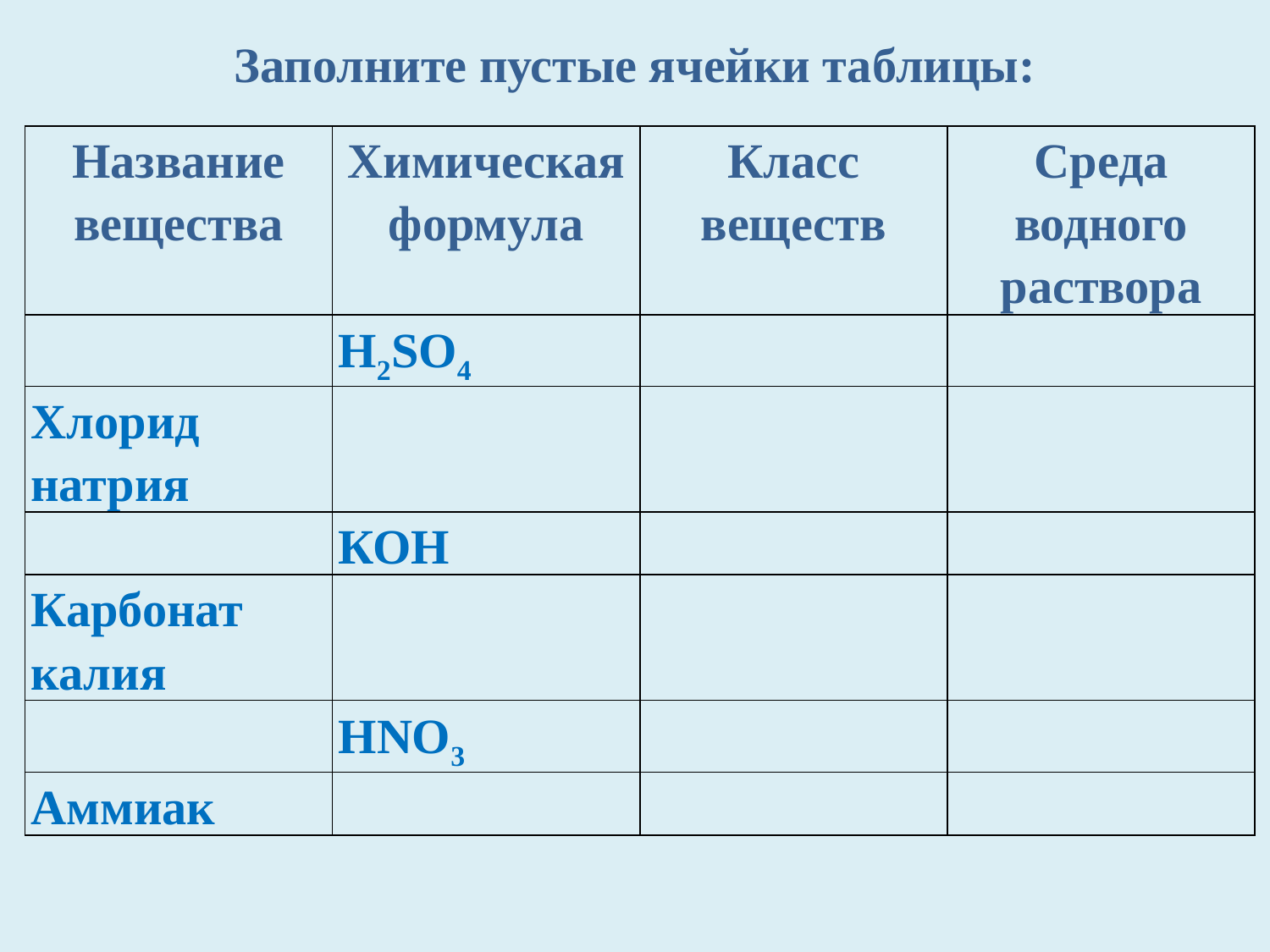

Заполните пустые ячейки таблицы:

| Название вещества | Химическая формула | Класс веществ | Среда водного раствора |
| --- | --- | --- | --- |
|  | Н2SO4 |  |  |
| Хлорид натрия |  |  |  |
|  | КОH |  |  |
| Карбонат калия |  |  |  |
|  | HNO3 |  |  |
| Аммиак |  |  |  |